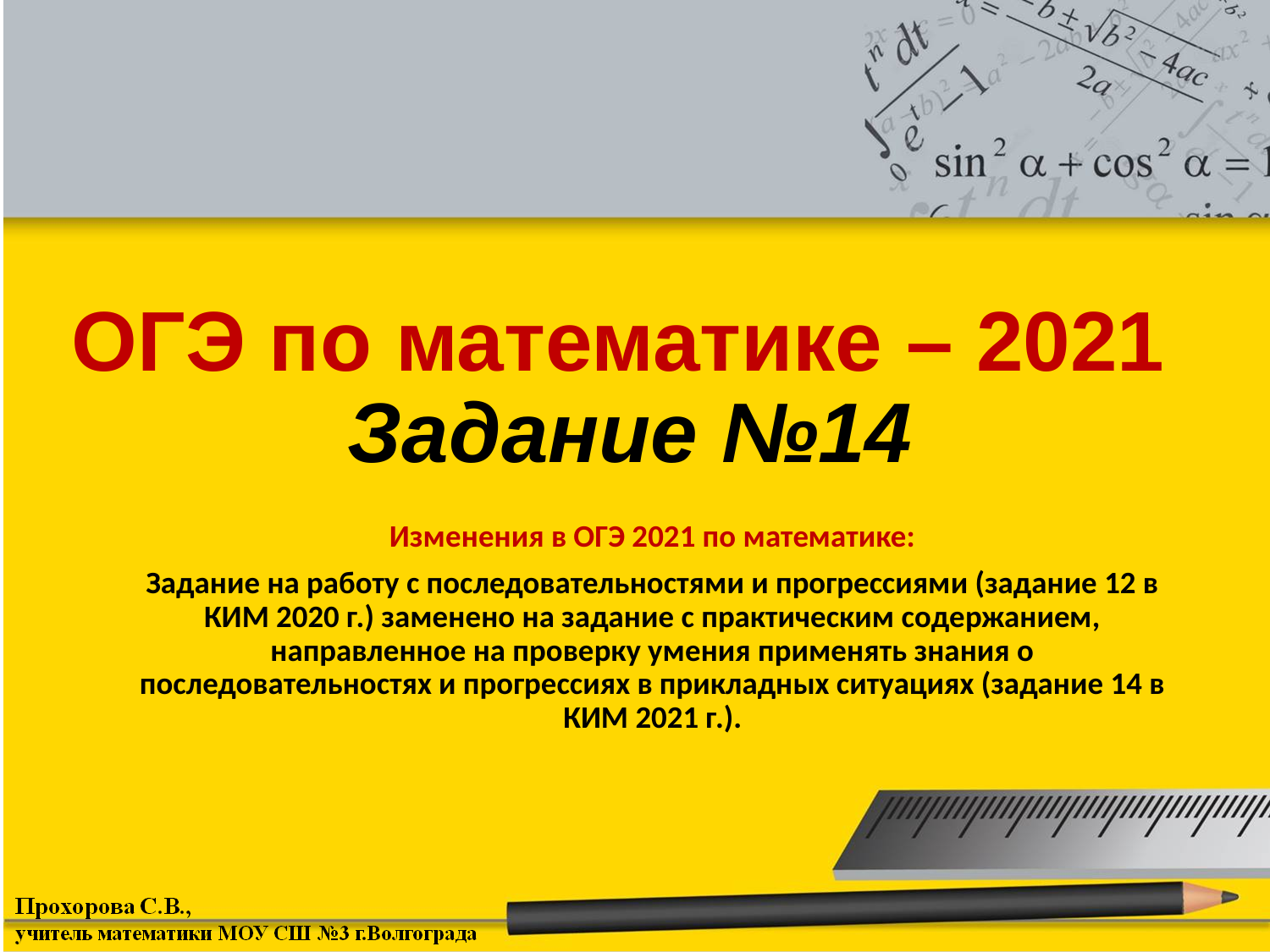

# ОГЭ по математике – 2021
Задание №14
Изменения в ОГЭ 2021 по математике:
Задание на работу с последовательностями и прогрессиями (задание 12 в КИМ 2020 г.) заменено на задание с практическим содержанием, направленное на проверку умения применять знания о последовательностях и прогрессиях в прикладных ситуациях (задание 14 в КИМ 2021 г.).